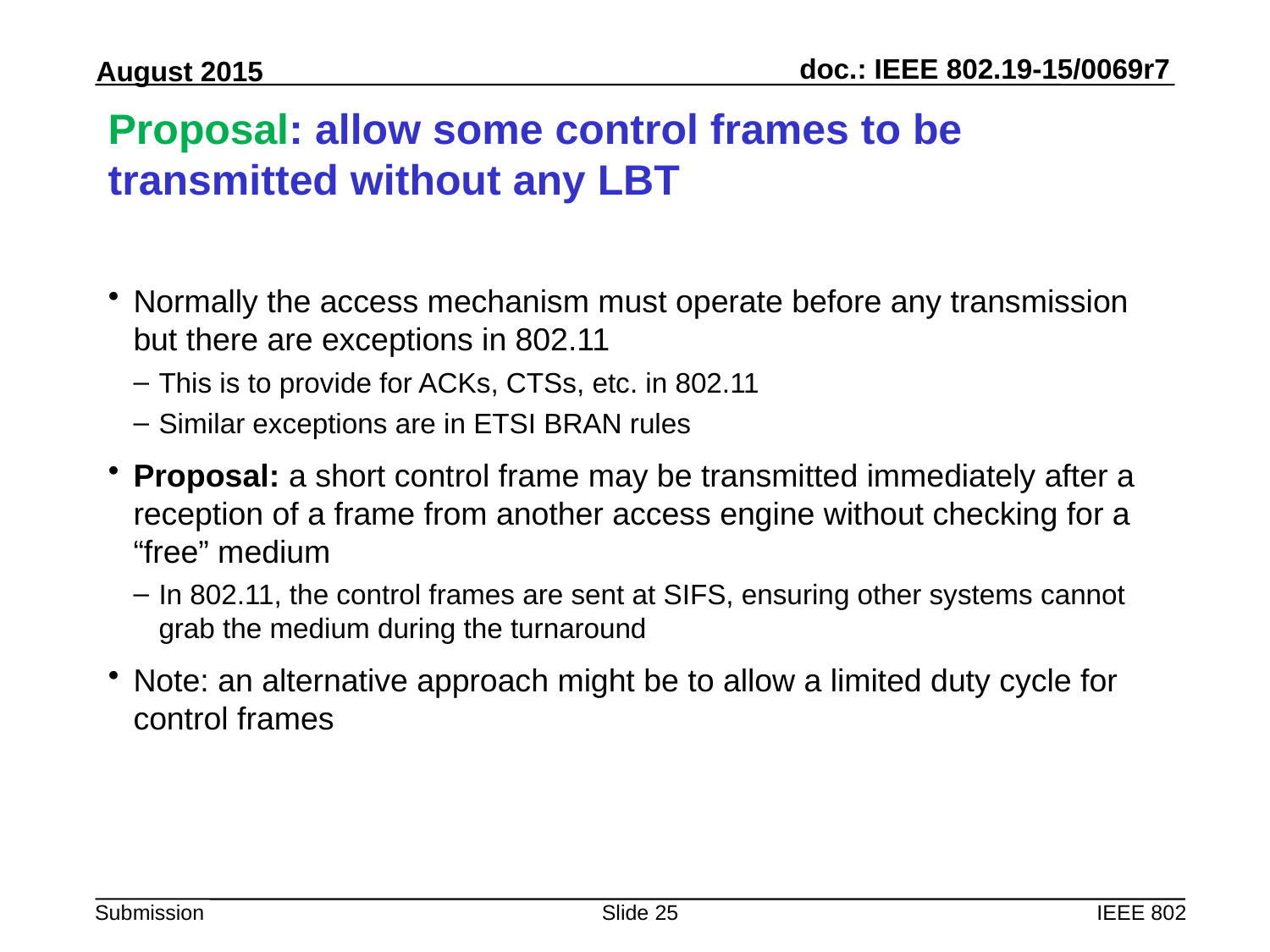

# Proposal: allow some control frames to be transmitted without any LBT
Normally the access mechanism must operate before any transmission but there are exceptions in 802.11
This is to provide for ACKs, CTSs, etc. in 802.11
Similar exceptions are in ETSI BRAN rules
Proposal: a short control frame may be transmitted immediately after a reception of a frame from another access engine without checking for a “free” medium
In 802.11, the control frames are sent at SIFS, ensuring other systems cannot grab the medium during the turnaround
Note: an alternative approach might be to allow a limited duty cycle for control frames
Slide 25
IEEE 802